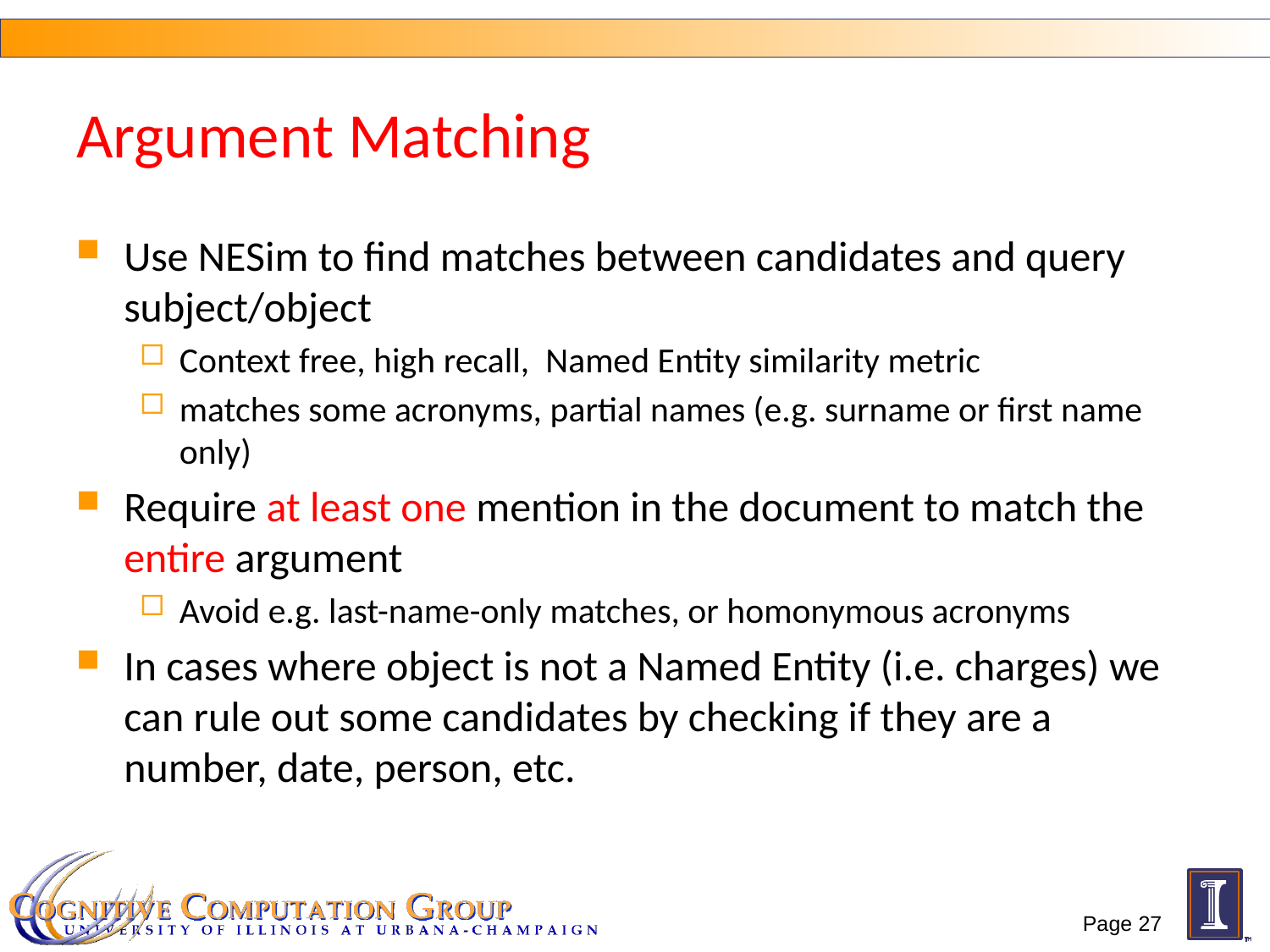

# Argument Matching
Use NESim to find matches between candidates and query subject/object
Context free, high recall,  Named Entity similarity metric
matches some acronyms, partial names (e.g. surname or first name only)
Require at least one mention in the document to match the entire argument
Avoid e.g. last-name-only matches, or homonymous acronyms
In cases where object is not a Named Entity (i.e. charges) we can rule out some candidates by checking if they are a number, date, person, etc.

Page 27